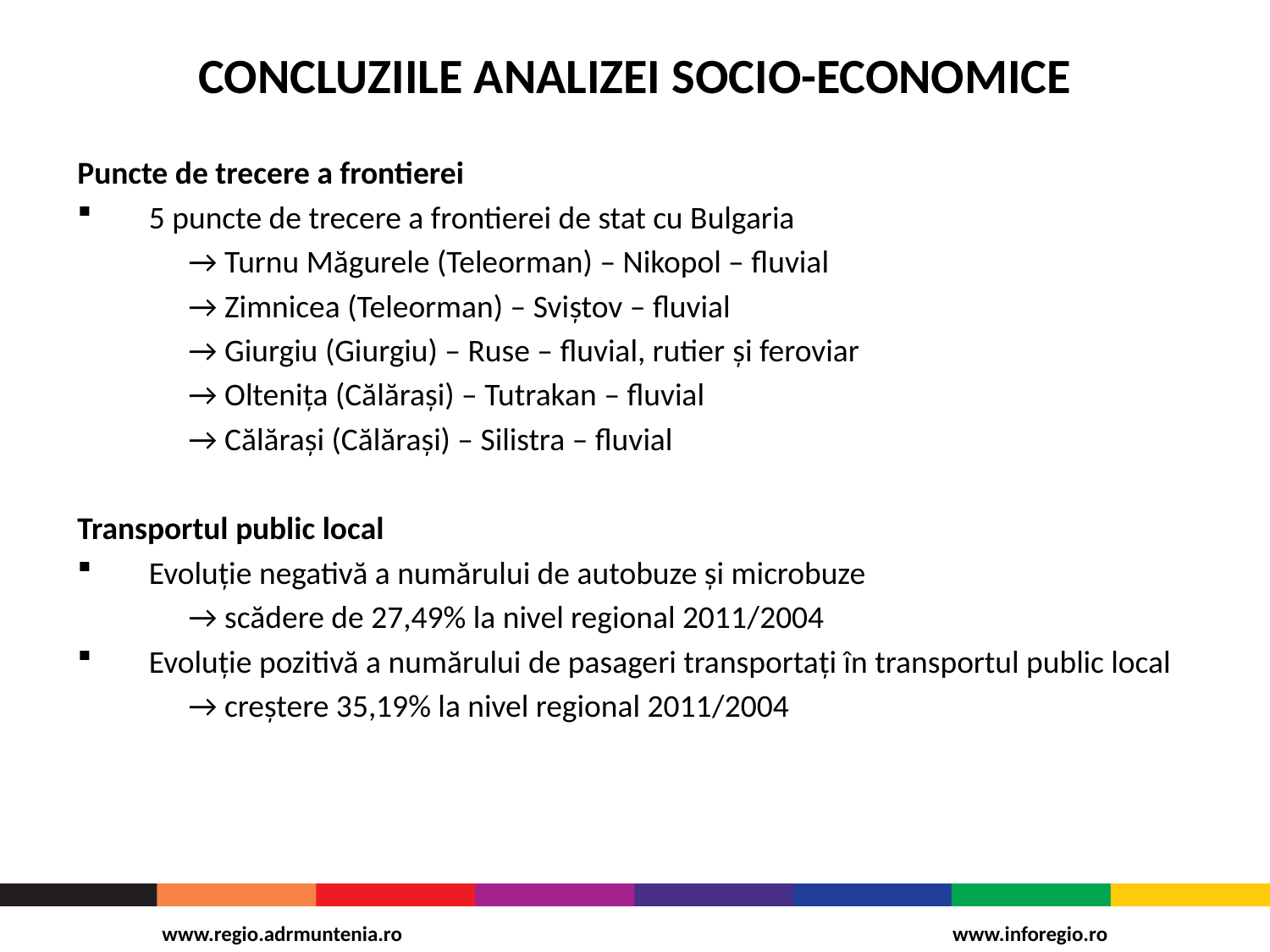

# CONCLUZIILE ANALIZEI SOCIO-ECONOMICE
Puncte de trecere a frontierei
5 puncte de trecere a frontierei de stat cu Bulgaria
→ Turnu Măgurele (Teleorman) – Nikopol – fluvial
→ Zimnicea (Teleorman) – Sviștov – fluvial
→ Giurgiu (Giurgiu) – Ruse – fluvial, rutier și feroviar
→ Oltenița (Călărași) – Tutrakan – fluvial
→ Călărași (Călăraşi) – Silistra – fluvial

Transportul public local
Evoluţie negativă a numărului de autobuze şi microbuze
→ scădere de 27,49% la nivel regional 2011/2004
Evoluţie pozitivă a numărului de pasageri transportaţi în transportul public local
→ creştere 35,19% la nivel regional 2011/2004